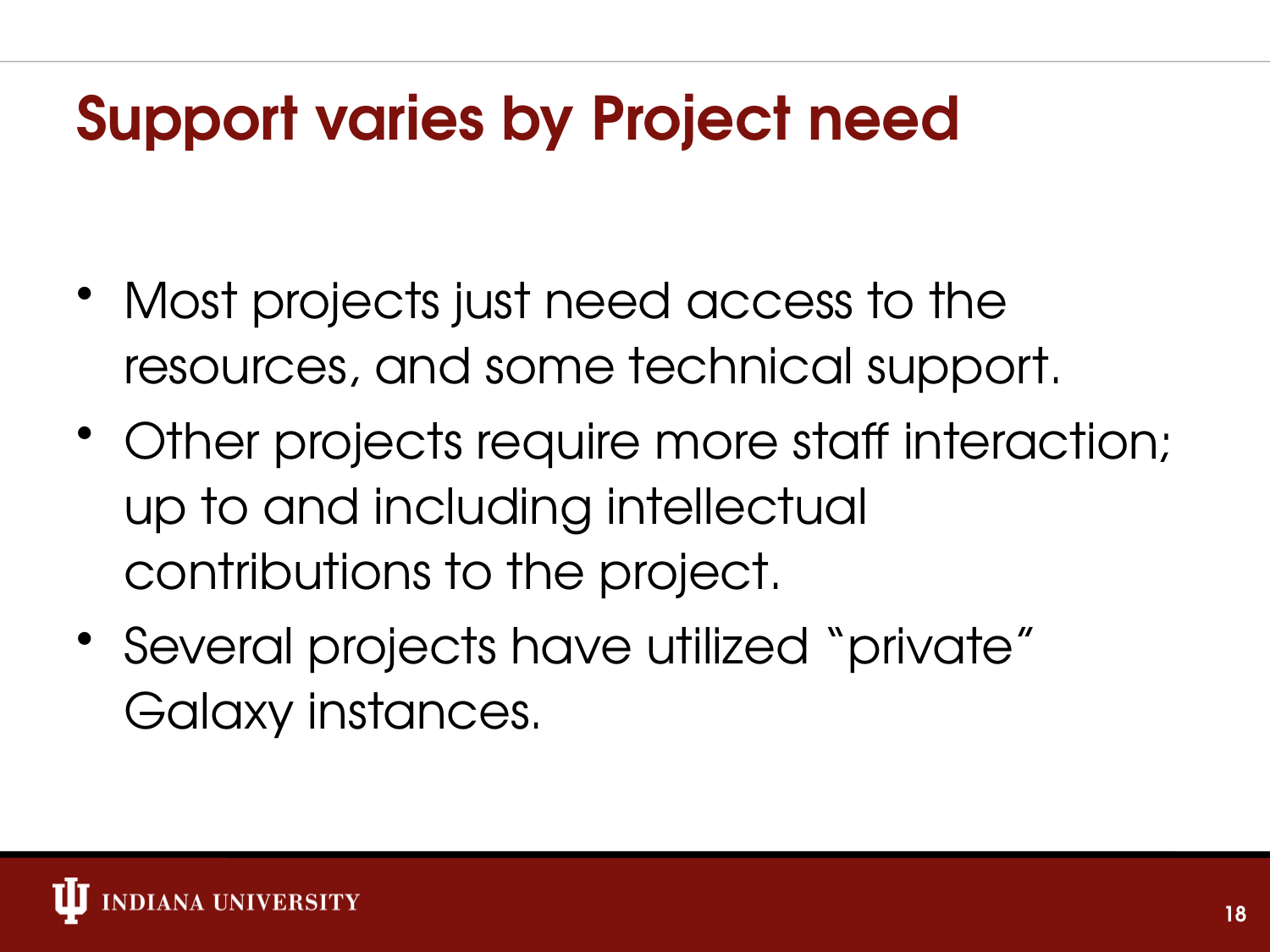

# Support varies by Project need
Most projects just need access to the resources, and some technical support.
Other projects require more staff interaction; up to and including intellectual contributions to the project.
Several projects have utilized “private” Galaxy instances.
18